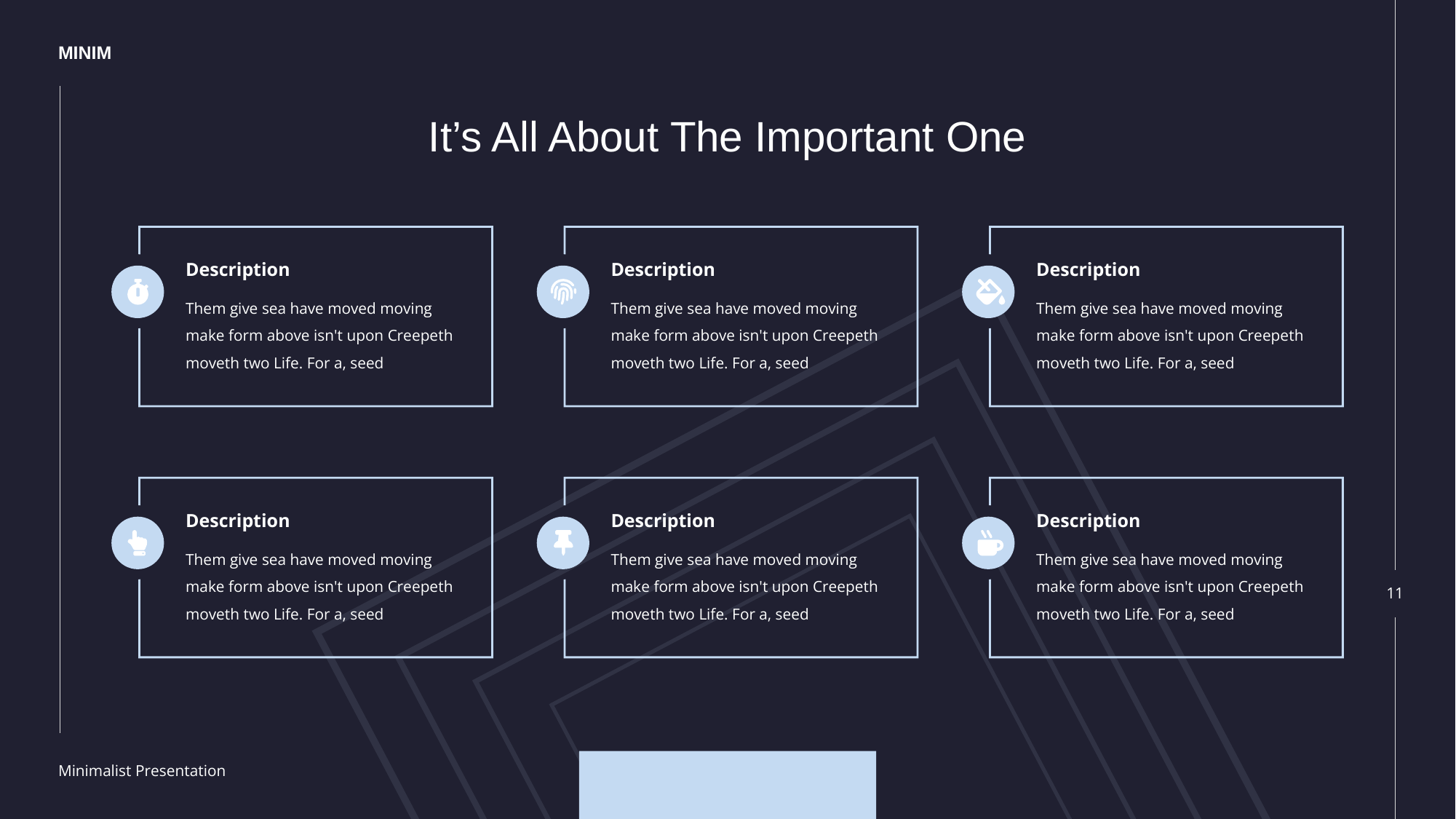

It’s All About The Important One

Description
Description
Description

Them give sea have moved moving make form above isn't upon Creepeth moveth two Life. For a, seed
Them give sea have moved moving make form above isn't upon Creepeth moveth two Life. For a, seed
Them give sea have moved moving make form above isn't upon Creepeth moveth two Life. For a, seed

Description
Description
Description

Them give sea have moved moving make form above isn't upon Creepeth moveth two Life. For a, seed
Them give sea have moved moving make form above isn't upon Creepeth moveth two Life. For a, seed
Them give sea have moved moving make form above isn't upon Creepeth moveth two Life. For a, seed